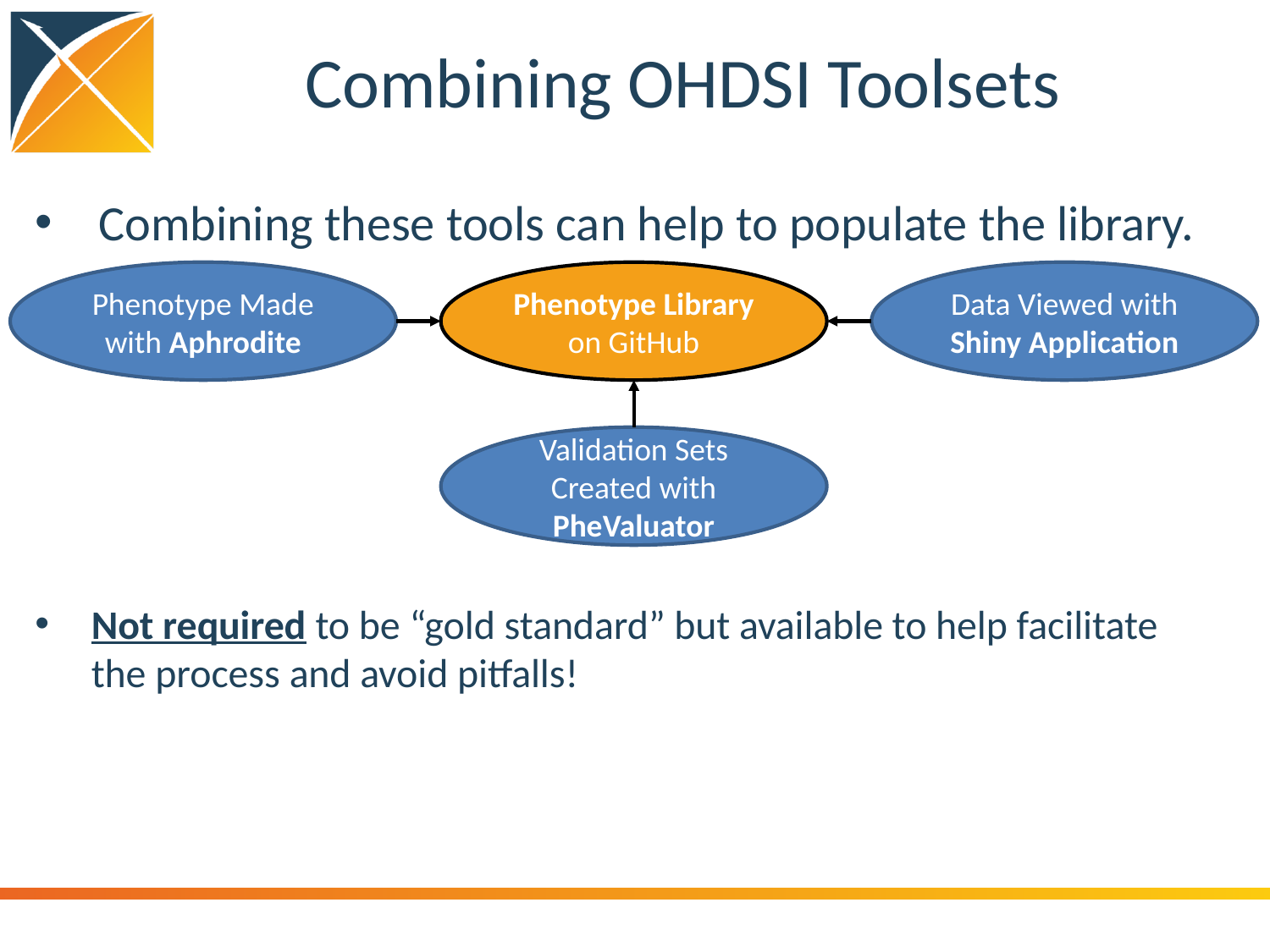

# Combining OHDSI Toolsets
Combining these tools can help to populate the library.

Data Viewed with Shiny Application
Phenotype Made with Aphrodite
Phenotype Library on GitHub
Validation Sets Created with PheValuator
Not required to be “gold standard” but available to help facilitate the process and avoid pitfalls!